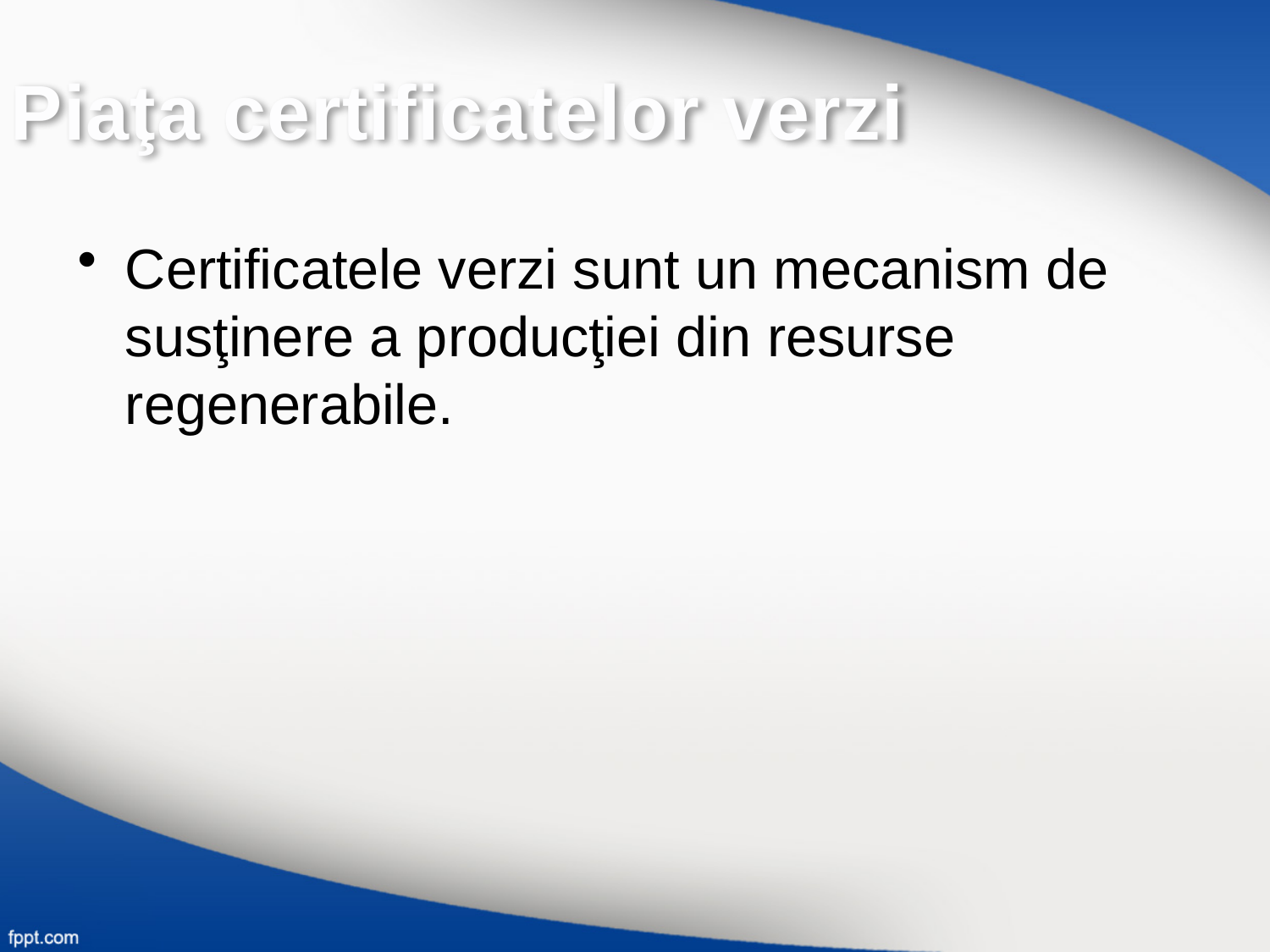

Piaţa certificatelor verzi
Certificatele verzi sunt un mecanism de susţinere a producţiei din resurse regenerabile.